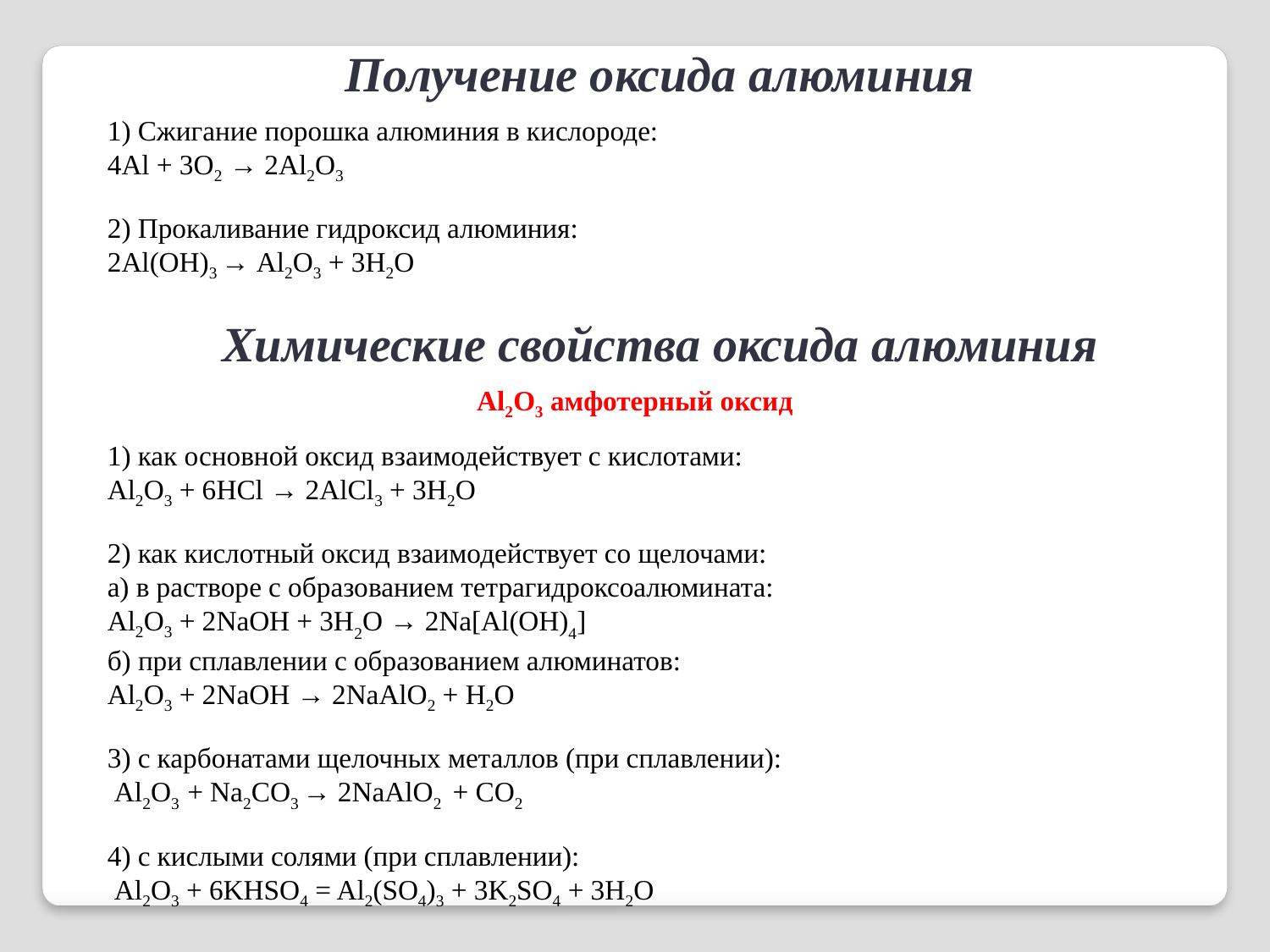

Получение оксида алюминия
1) Сжигание порошка алюминия в кислороде:
4Аl + 3О2 → 2Аl2О3

2) Прокаливание гидроксид алюминия:
2Аl(ОН)3 → Аl2О3 + 3Н2О
Химические свойства оксида алюминия
Аl2О3 амфотерный оксид

1) как основной оксид взаимодействует с кислотами:
Аl2О3 + 6НСl → 2АlСl3 + 3Н2О
2) как кислотный оксид взаимодействует со щелочами:
а) в растворе с образованием тетрагидроксоалюмината:
Аl2О3 + 2NaOH + 3H2O → 2Na[Al(OH)4]
б) при сплавлении с образованием алюминатов:
Аl2О3 + 2NaOH → 2NaAlO2 + Н2О
3) с карбонатами щелочных металлов (при сплавлении):
 Аl2О3  + Na2CO3 → 2NaAlO2  + СО2

4) с кислыми солями (при сплавлении):
 Аl2О3 + 6KHSO4 = Al2(SO4)3 + 3K2SO4 + 3Н2O